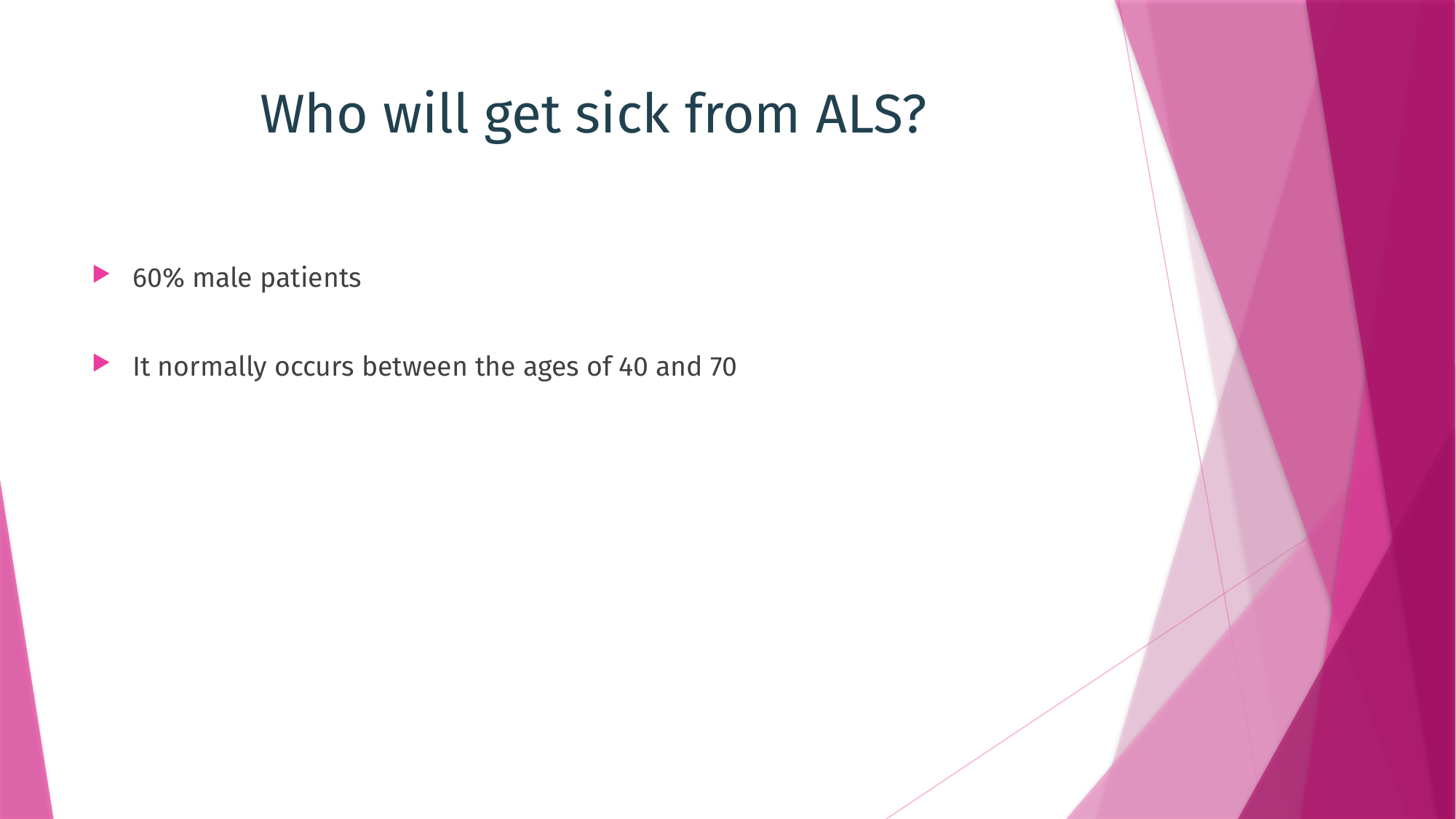

# Who will get sick from ALS?
60% male patients

It normally occurs between the ages of 40 and 70